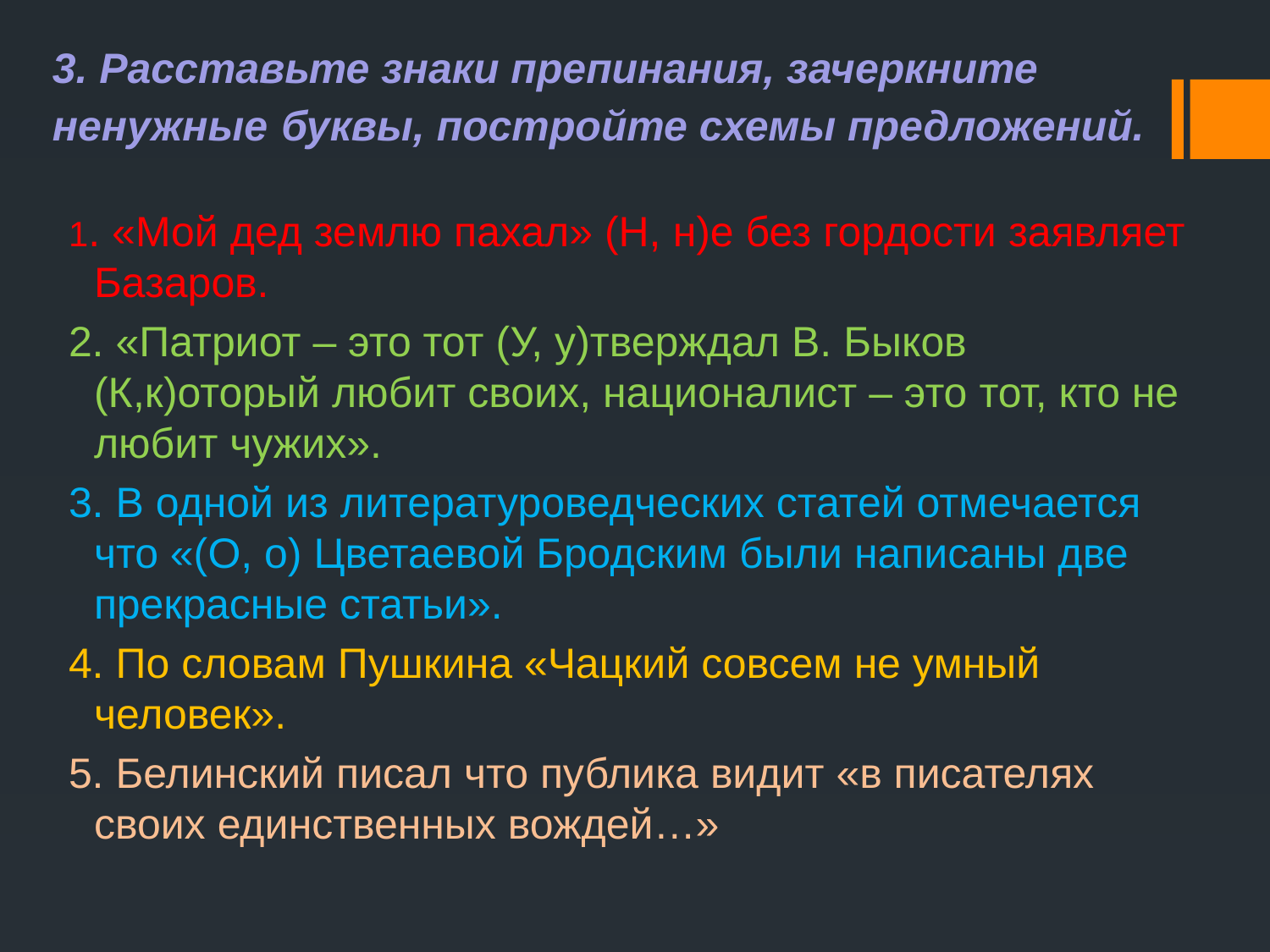

# 3. Расставьте знаки препинания, зачеркните ненужные буквы, постройте схемы предложений.
1. «Мой дед землю пахал» (Н, н)е без гордости заявляет Базаров.
2. «Патриот – это тот (У, у)тверждал В. Быков (К,к)оторый любит своих, националист – это тот, кто не любит чужих».
3. В одной из литературоведческих статей отмечается что «(О, о) Цветаевой Бродским были написаны две прекрасные статьи».
4. По словам Пушкина «Чацкий совсем не умный человек».
5. Белинский писал что публика видит «в писателях своих единственных вождей…»